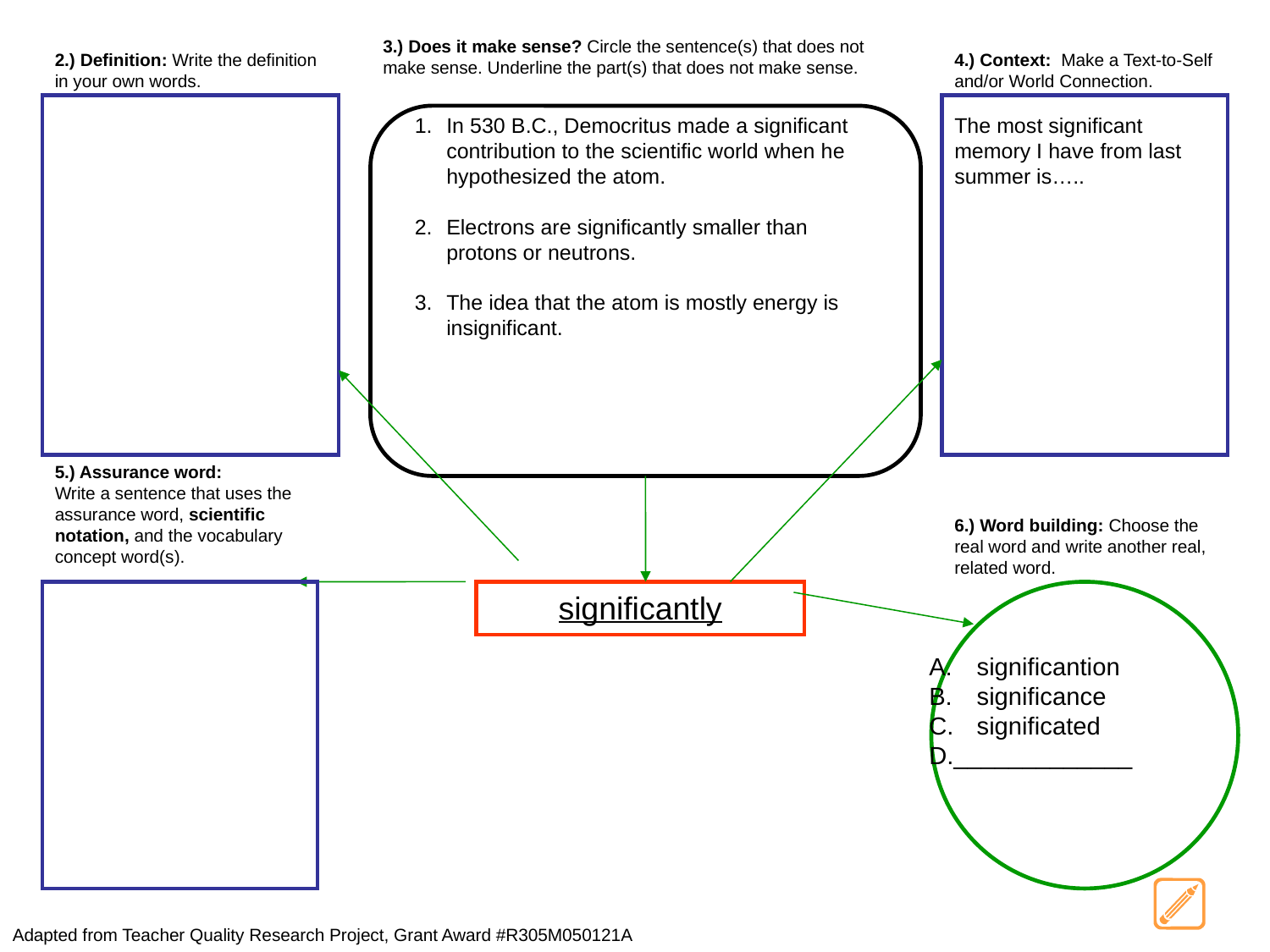

3.) Does it make sense? Circle the sentence(s) that does not make sense. Underline the part(s) that does not make sense.
2.) Definition: Write the definition in your own words.
4.) Context:  Make a Text-to-Self and/or World Connection.

In 530 B.C., Democritus made a significant contribution to the scientific world when he hypothesized the atom.

Electrons are significantly smaller than protons or neutrons.

The idea that the atom is mostly energy is insignificant.

The most significant memory I have from last summer is…..

5.) Assurance word:
Write a sentence that uses the assurance word, scientific notation, and the vocabulary concept word(s).

6.) Word building: Choose the real word and write another real, related word.

significantly

significantion
significance
significated
D._____________
Adapted from Teacher Quality Research Project, Grant Award #R305M050121A